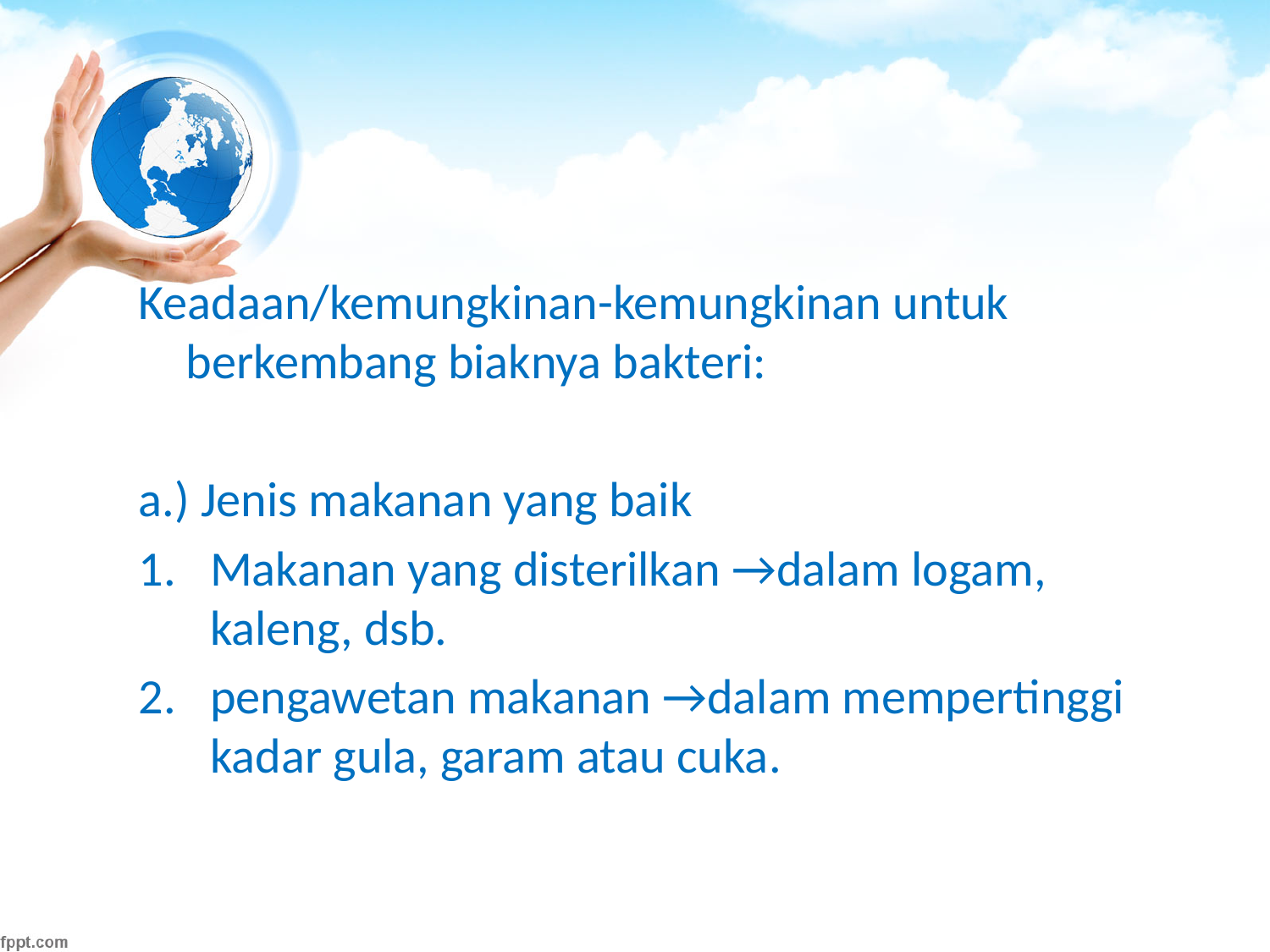

#
Keadaan/kemungkinan-kemungkinan untuk berkembang biaknya bakteri:

a.) Jenis makanan yang baik
Makanan yang disterilkan →dalam logam, kaleng, dsb.
pengawetan makanan →dalam mempertinggi kadar gula, garam atau cuka.